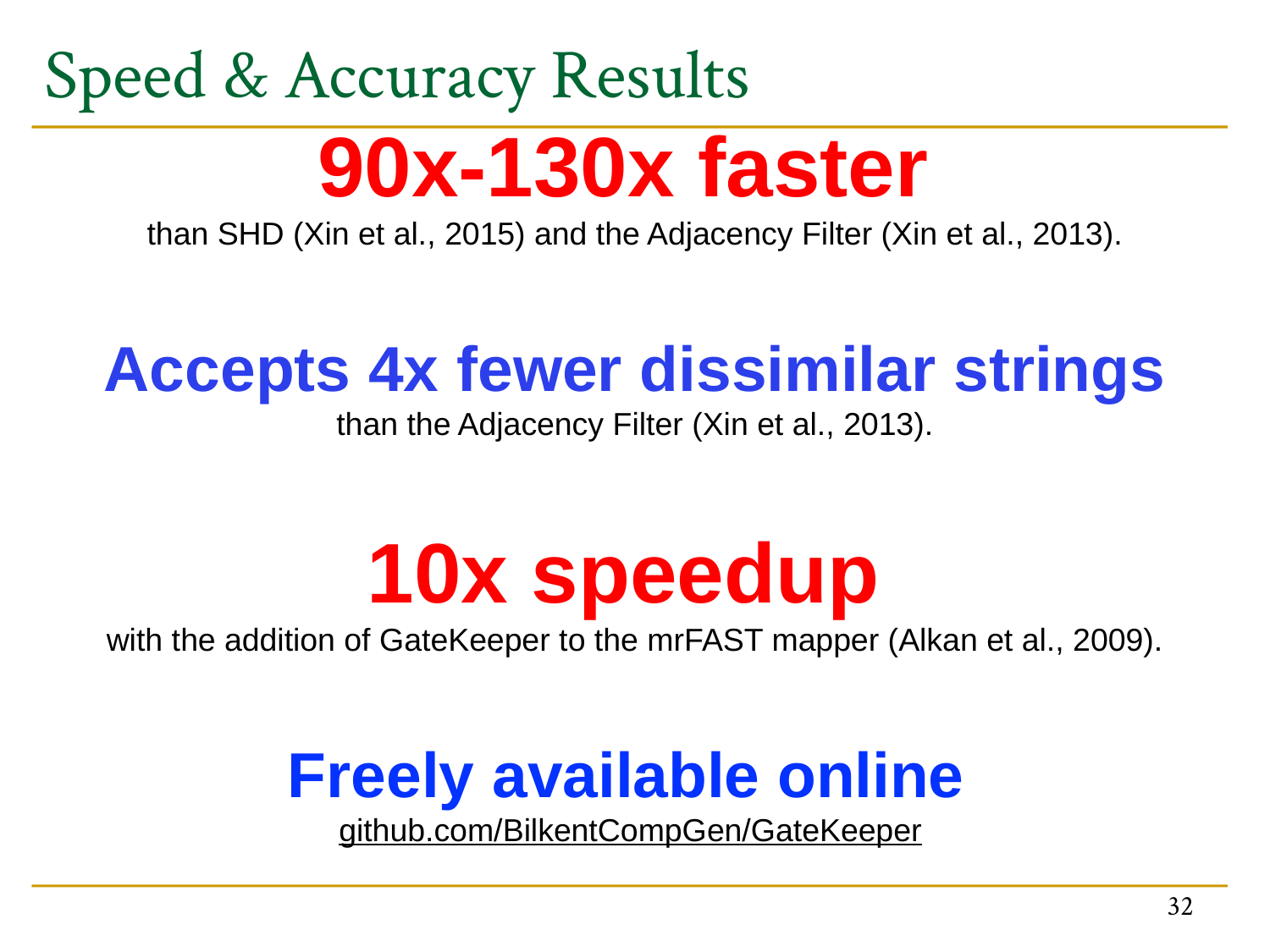

# Speed & Accuracy Results
90x-130x faster
than SHD (Xin et al., 2015) and the Adjacency Filter (Xin et al., 2013).

Accepts 4x fewer dissimilar strings
than the Adjacency Filter (Xin et al., 2013).

10x speedup
with the addition of GateKeeper to the mrFAST mapper (Alkan et al., 2009).

Freely available online github.com/BilkentCompGen/GateKeeper
32